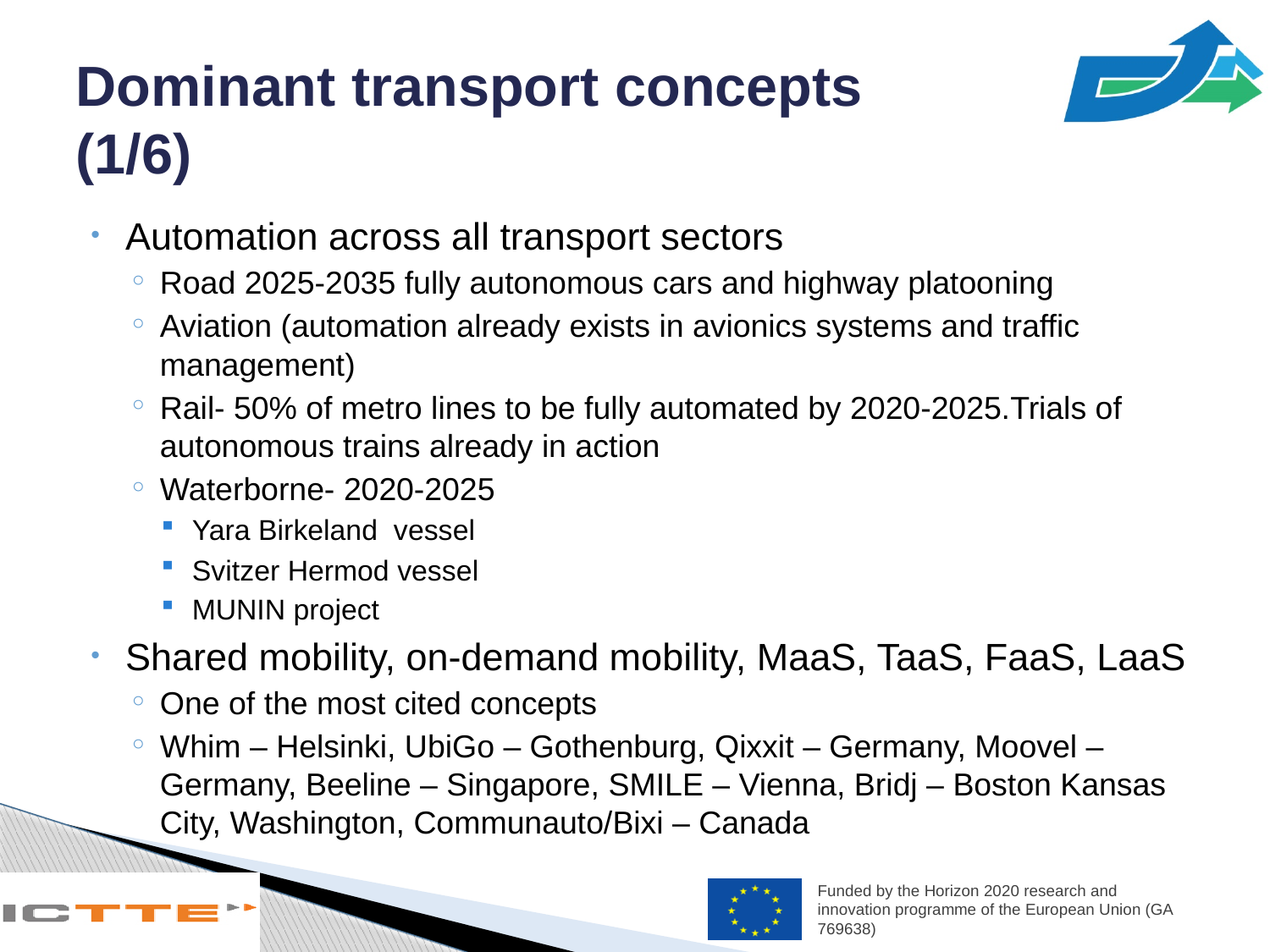

# Dominant transport concepts (1/6)
Automation across all transport sectors
Road 2025-2035 fully autonomous cars and highway platooning
Aviation (automation already exists in avionics systems and traffic management)
Rail- 50% of metro lines to be fully automated by 2020-2025.Trials of autonomous trains already in action
Waterborne- 2020-2025
Yara Birkeland  vessel
Svitzer Hermod vessel
MUNIN project
Shared mobility, on-demand mobility, MaaS, TaaS, FaaS, LaaS
One of the most cited concepts
Whim – Helsinki, UbiGo – Gothenburg, Qixxit – Germany, Moovel – Germany, Beeline – Singapore, SMILE – Vienna, Bridj – Boston Kansas City, Washington, Communauto/Bixi – Canada